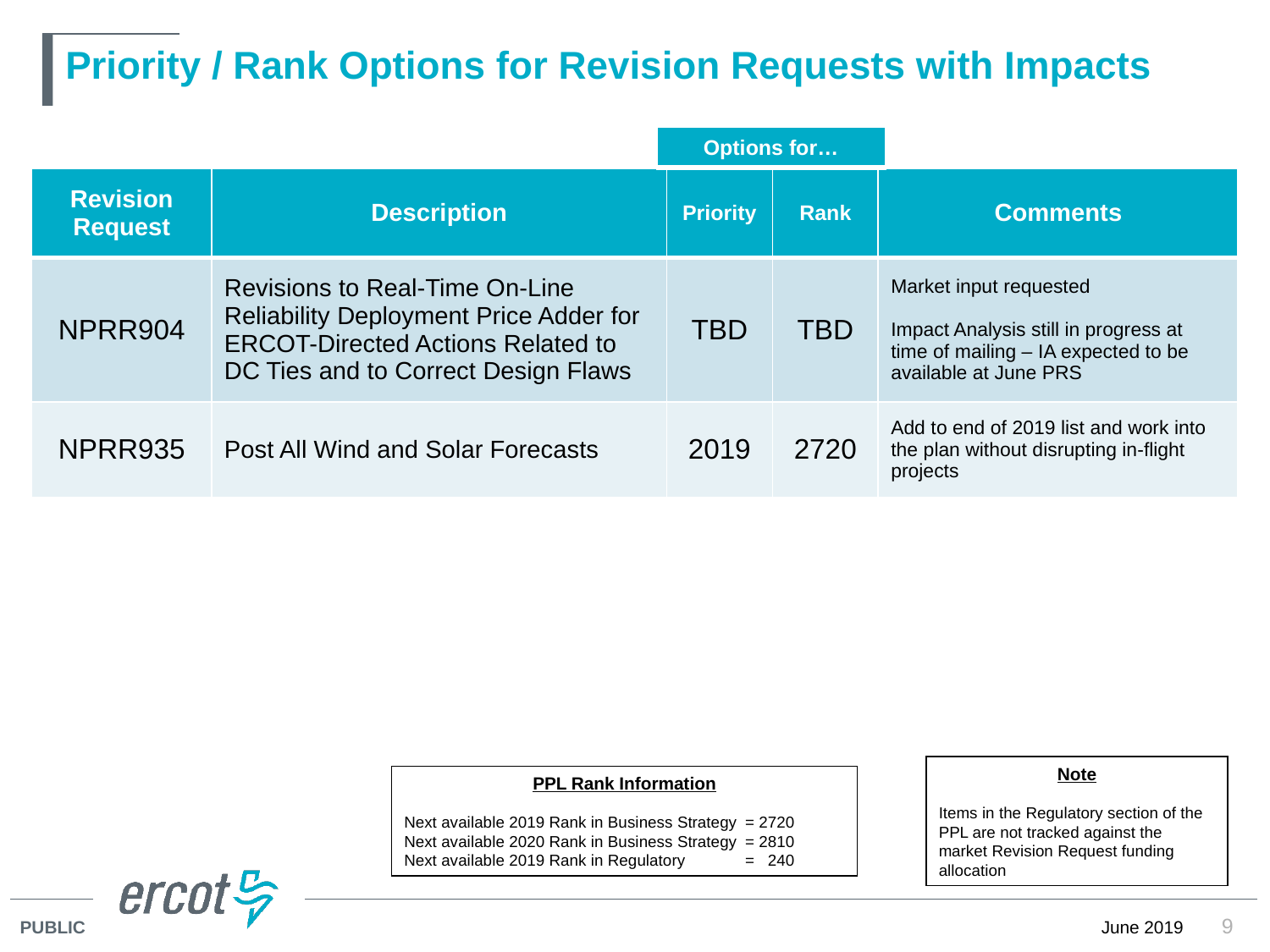

# Priority / Rank Options for Revision Requests with Impacts
| Options for… |
| --- |
| Revision Request | Description | Priority | Rank | Comments |
| --- | --- | --- | --- | --- |
| NPRR904 | Revisions to Real-Time On-Line Reliability Deployment Price Adder for ERCOT-Directed Actions Related to DC Ties and to Correct Design Flaws | TBD | TBD | Market input requested Impact Analysis still in progress at time of mailing – IA expected to be available at June PRS |
| NPRR935 | Post All Wind and Solar Forecasts | 2019 | 2720 | Add to end of 2019 list and work into the plan without disrupting in-flight projects |
Note

Items in the Regulatory section of the PPL are not tracked against the market Revision Request funding allocation
PPL Rank Information

Next available 2019 Rank in Business Strategy 	= 2720
Next available 2020 Rank in Business Strategy 	= 2810
Next available 2019 Rank in Regulatory	=   240
9